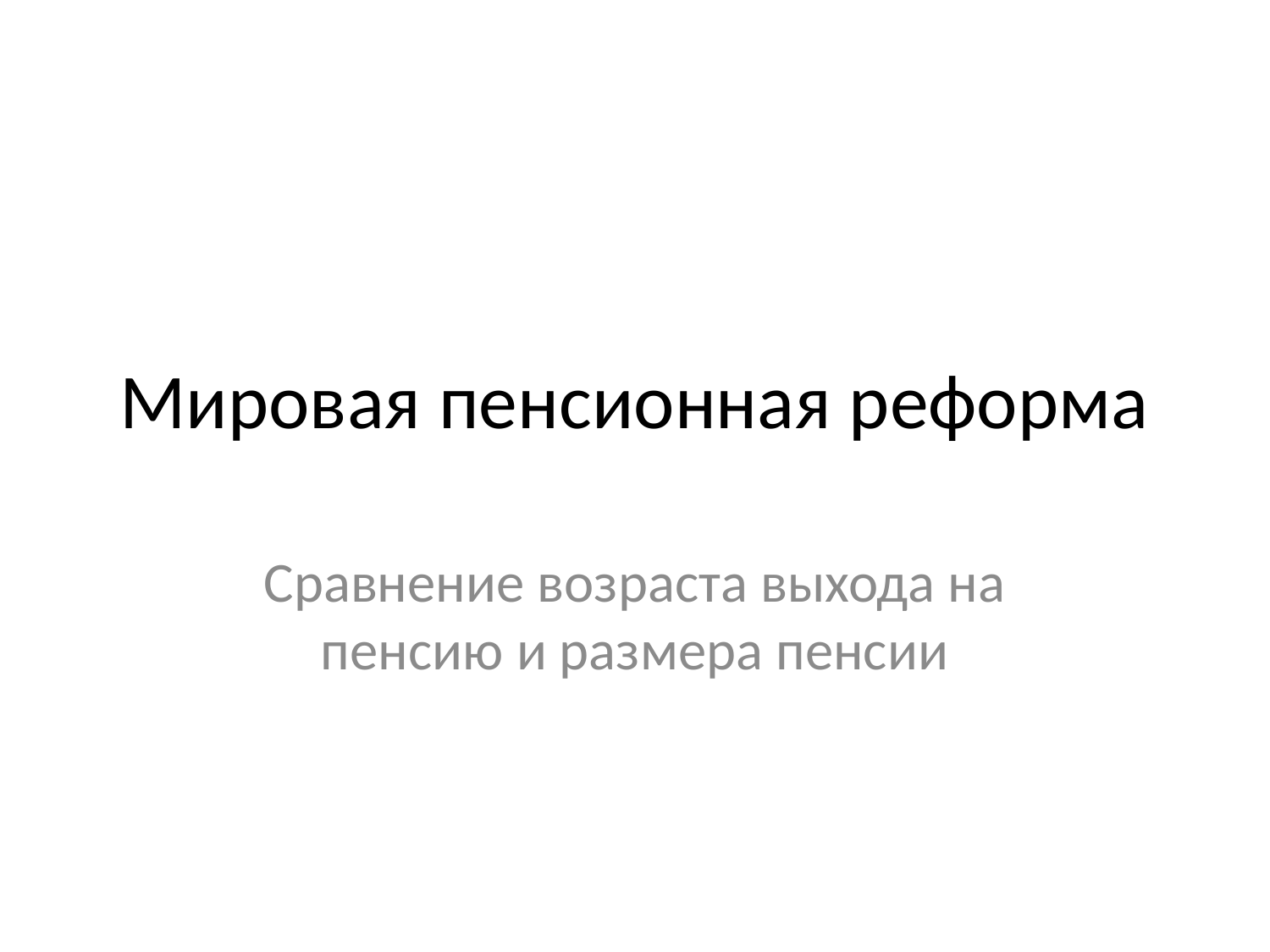

# Мировая пенсионная реформа
Сравнение возраста выхода на пенсию и размера пенсии